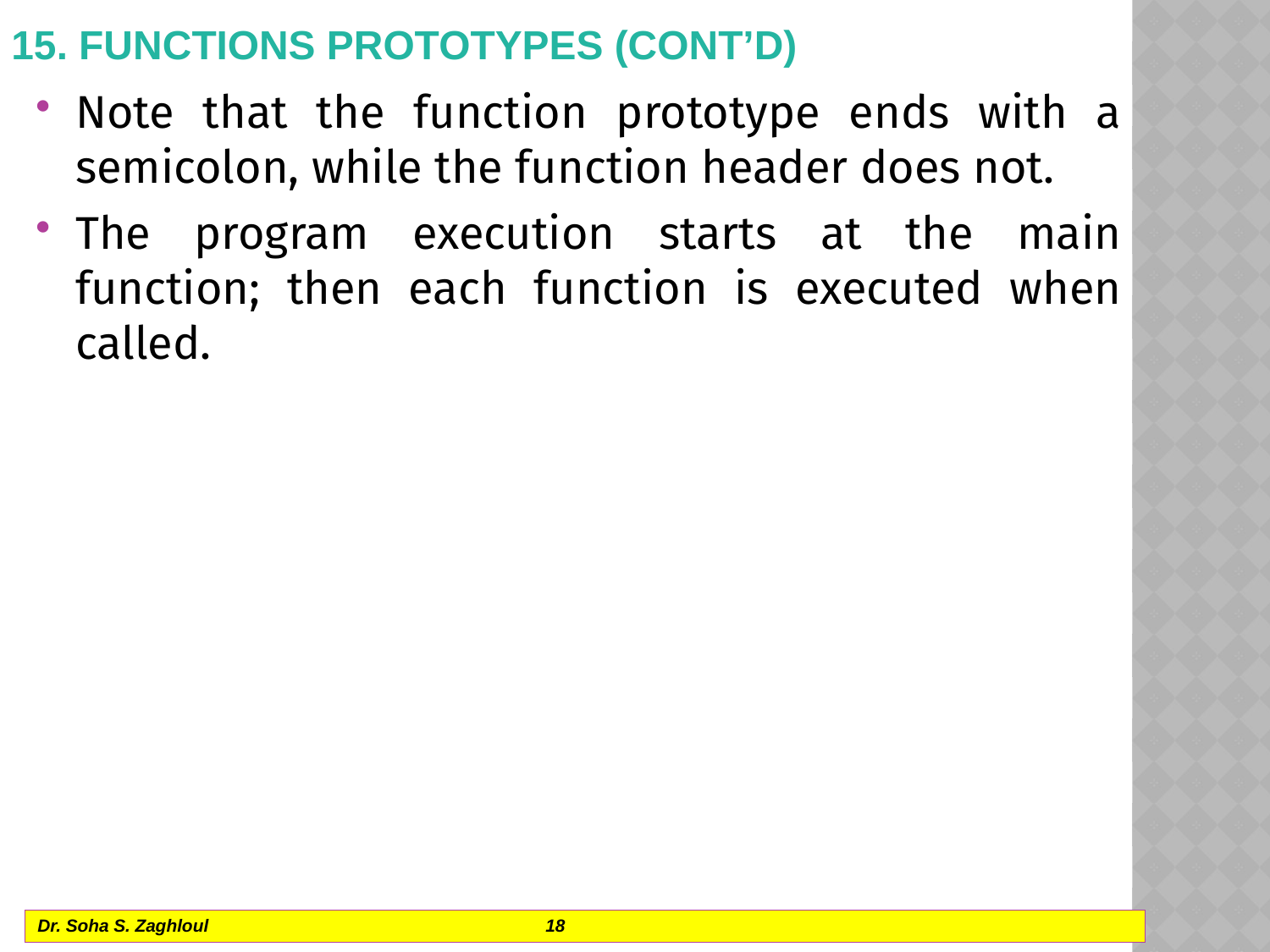

# 15. Functions prototypes (cont’d)
Note that the function prototype ends with a semicolon, while the function header does not.
The program execution starts at the main function; then each function is executed when called.

Dr. Soha S. Zaghloul			18